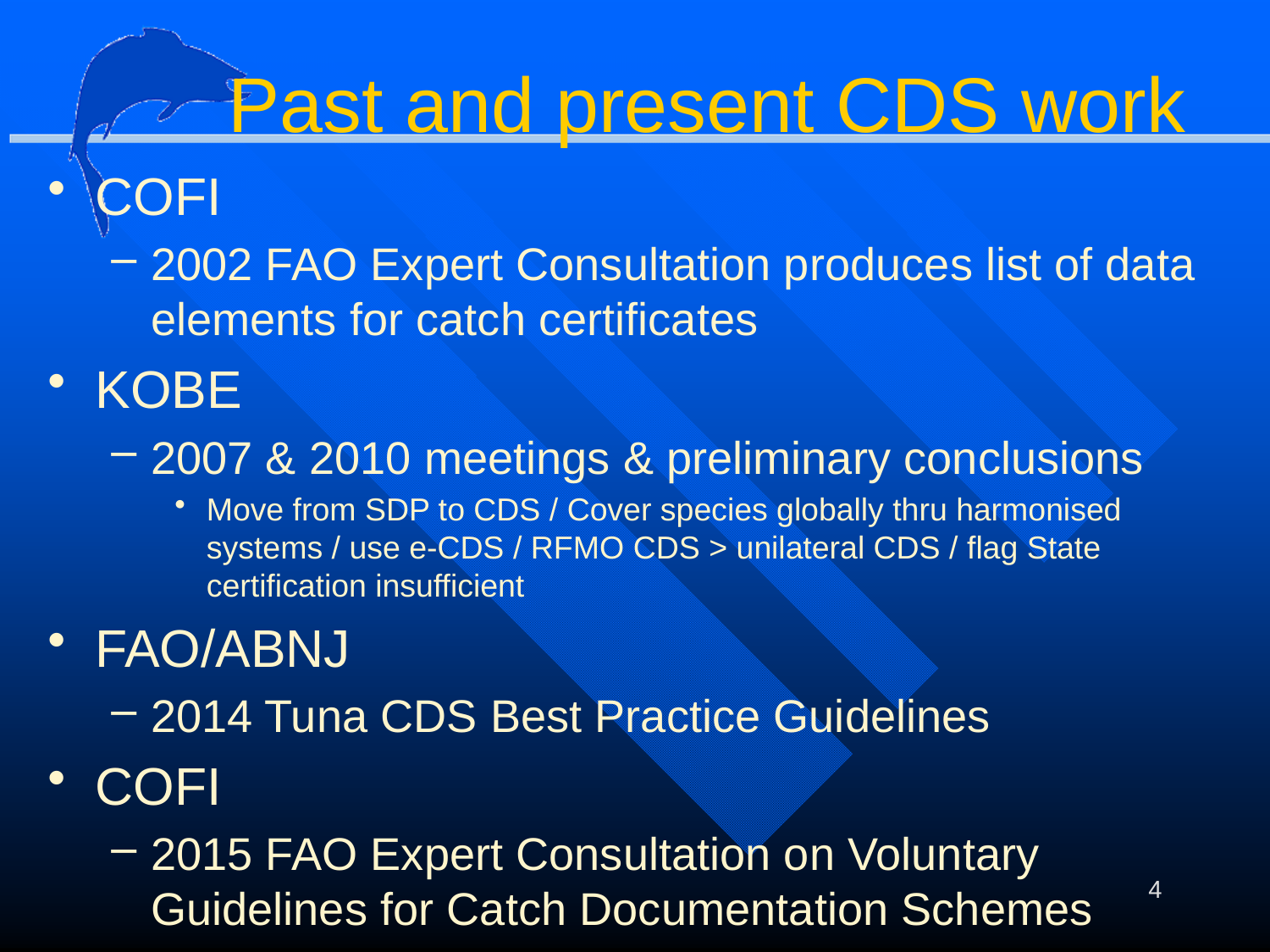

# Past and present CDS work
COFI
2002 FAO Expert Consultation produces list of data elements for catch certificates
KOBE
2007 & 2010 meetings & preliminary conclusions
Move from SDP to CDS / Cover species globally thru harmonised systems / use e-CDS / RFMO CDS > unilateral CDS / flag State certification insufficient
FAO/ABNJ
2014 Tuna CDS Best Practice Guidelines
COFI
2015 FAO Expert Consultation on Voluntary Guidelines for Catch Documentation Schemes

4